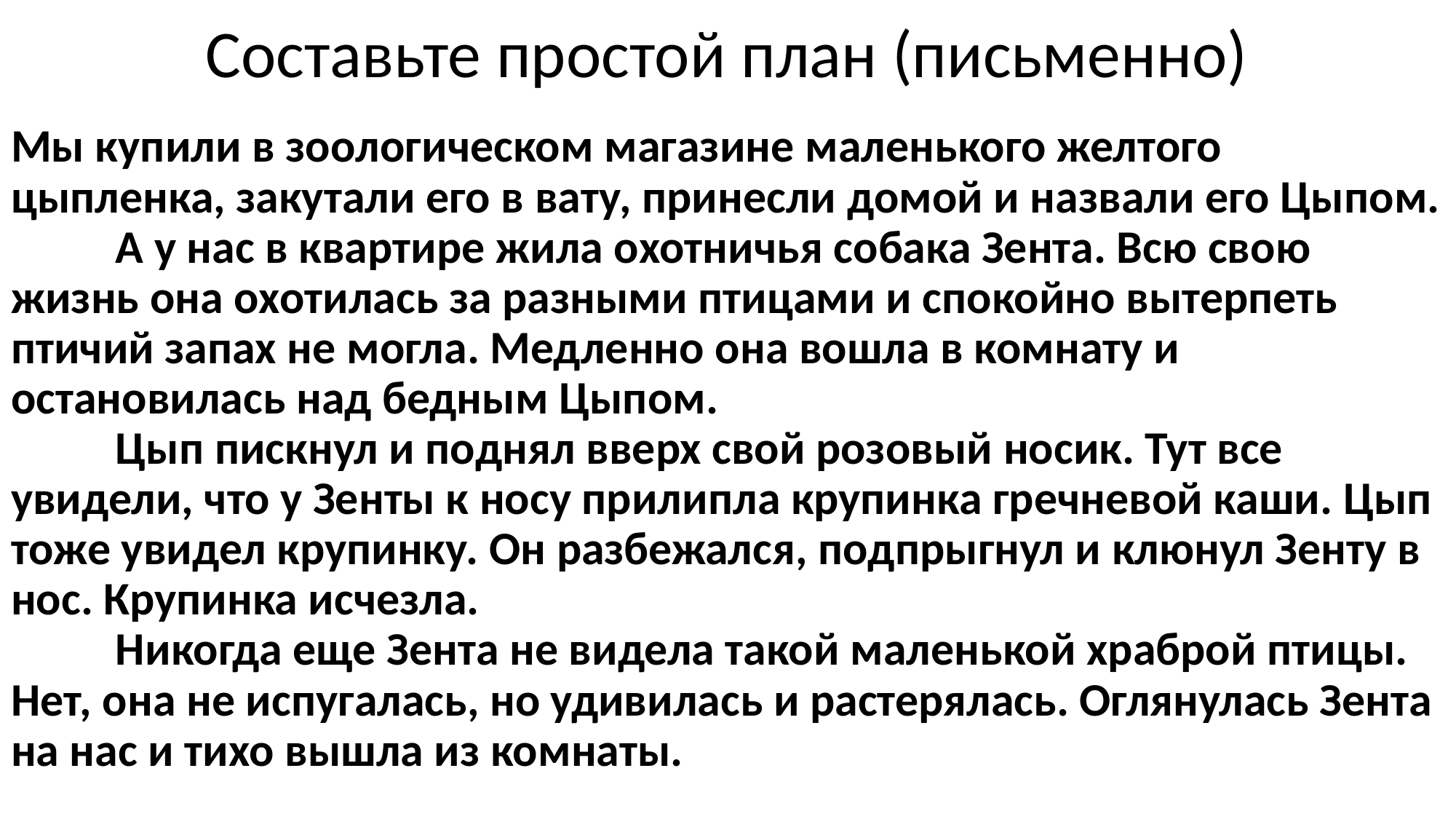

# Составьте простой план (письменно)
Мы купили в зоологическом магазине маленького желтого цыпленка, закутали его в вату, принесли домой и назвали его Цыпом.
	А у нас в квартире жила охотничья собака Зента. Всю свою жизнь она охотилась за разными птицами и спокойно вытерпеть птичий запах не могла. Медленно она вошла в комнату и остановилась над бедным Цыпом.
	Цып пискнул и поднял вверх свой розовый носик. Тут все увидели, что у Зенты к носу прилипла крупинка гречневой каши. Цып тоже увидел крупинку. Он разбежался, подпрыгнул и клюнул Зенту в нос. Крупинка исчезла.
	Никогда еще Зента не видела такой маленькой храброй птицы. Нет, она не испугалась, но удивилась и растерялась. Оглянулась Зента на нас и тихо вышла из комнаты.